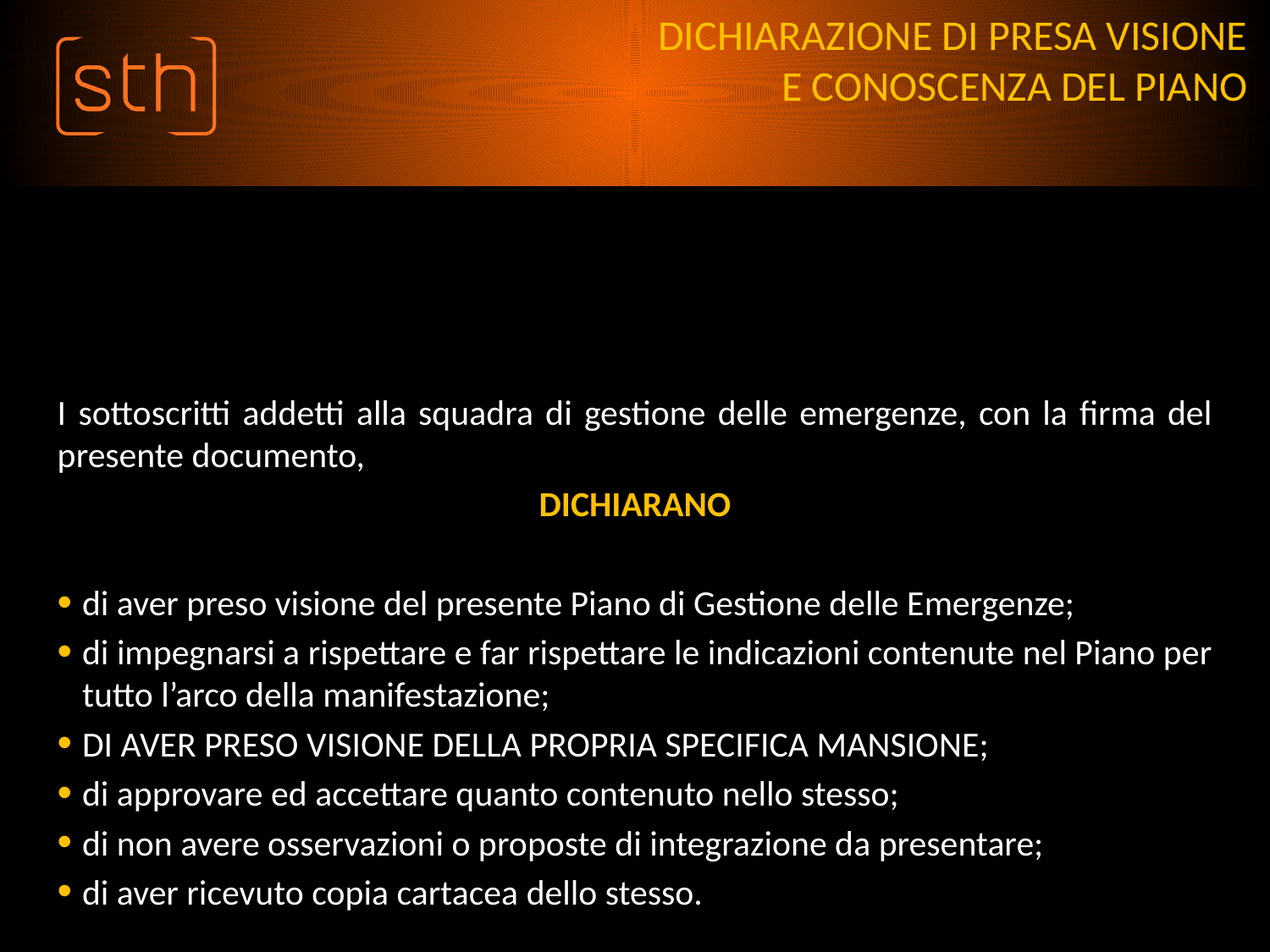

# DICHIARAZIONE DI PRESA VISIONE E CONOSCENZA DEL PIANO

I sottoscritti addetti alla squadra di gestione delle emergenze, con la firma del presente documento,
DICHIARANO

di aver preso visione del presente Piano di Gestione delle Emergenze;
di impegnarsi a rispettare e far rispettare le indicazioni contenute nel Piano per tutto l’arco della manifestazione;
DI AVER PRESO VISIONE DELLA PROPRIA SPECIFICA MANSIONE;
di approvare ed accettare quanto contenuto nello stesso;
di non avere osservazioni o proposte di integrazione da presentare;
di aver ricevuto copia cartacea dello stesso.